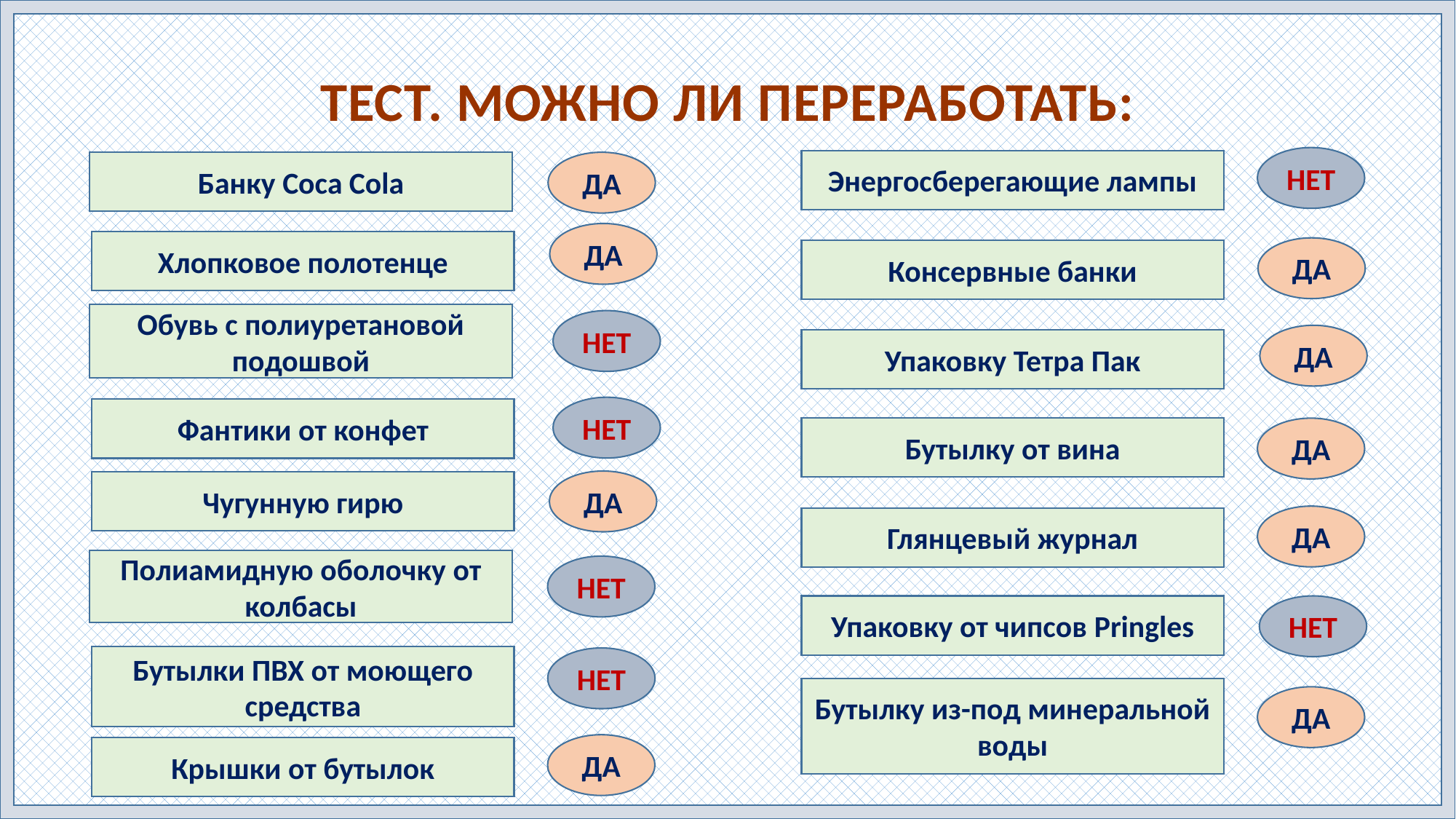

ТЕСТ. МОЖНО ЛИ ПЕРЕРАБОТАТЬ:
НЕТ
Энергосберегающие лампы
Банку Coca Cola
ДА
ДА
Хлопковое полотенце
ДА
Консервные банки
Обувь с полиуретановой подошвой
НЕТ
ДА
Упаковку Тетра Пак
НЕТ
Фантики от конфет
Бутылку от вина
ДА
ДА
Чугунную гирю
ДА
Глянцевый журнал
Полиамидную оболочку от колбасы
НЕТ
Упаковку от чипсов Pringles
НЕТ
Бутылки ПВХ от моющего средства
НЕТ
Бутылку из-под минеральной воды
ДА
ДА
Крышки от бутылок